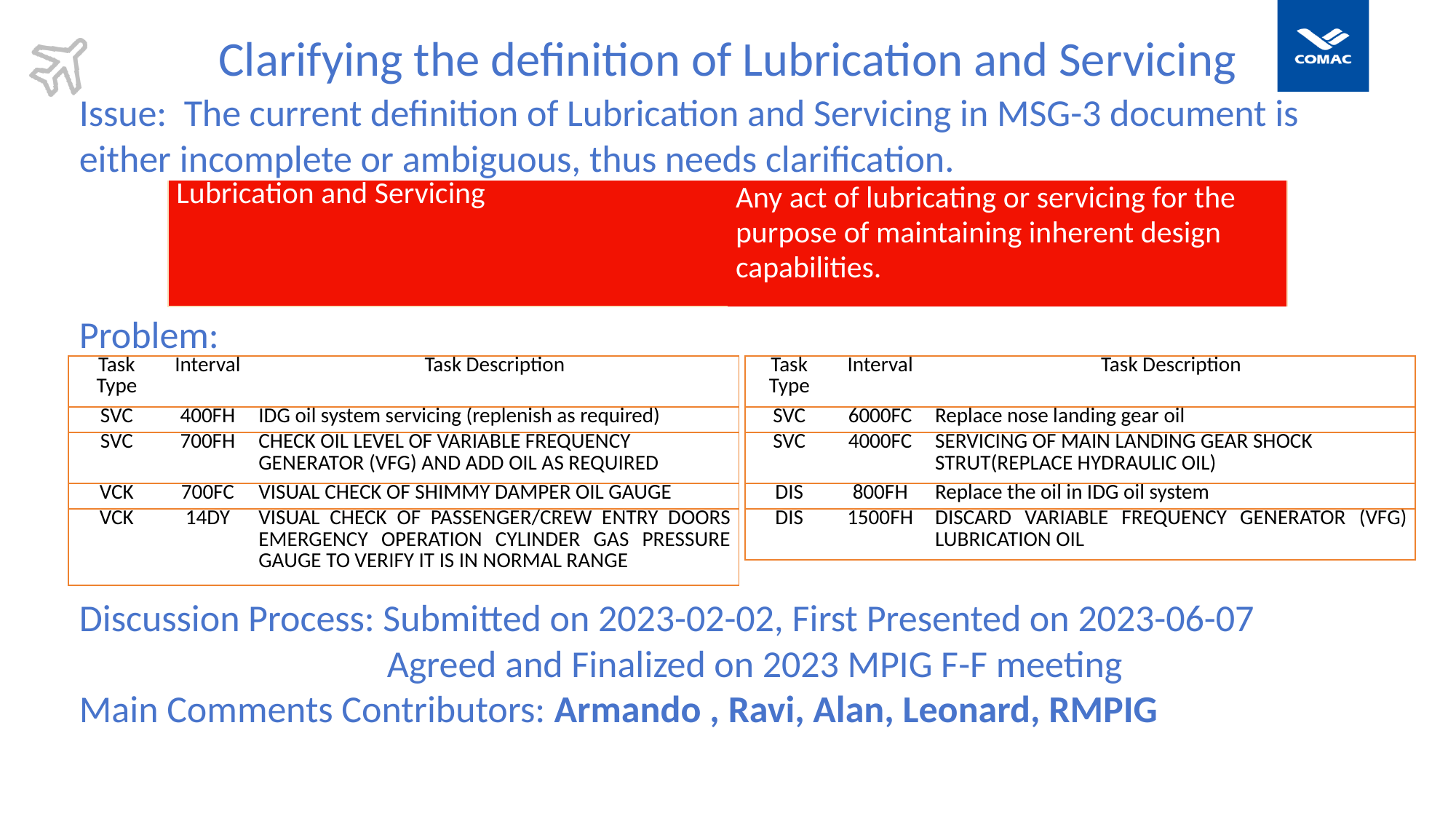

Clarifying the definition of Lubrication and Servicing
Issue:  The current definition of Lubrication and Servicing in MSG-3 document is either incomplete or ambiguous, thus needs clarification.
| Lubrication and Servicing | Any act of lubricating or servicing for the purpose of maintaining inherent design capabilities. |
| --- | --- |
Problem:
| Task Type | Interval | Task Description |
| --- | --- | --- |
| SVC | 400FH | IDG oil system servicing (replenish as required) |
| SVC | 700FH | CHECK OIL LEVEL OF VARIABLE FREQUENCY GENERATOR (VFG) AND ADD OIL AS REQUIRED |
| VCK | 700FC | VISUAL CHECK OF SHIMMY DAMPER OIL GAUGE |
| VCK | 14DY | VISUAL CHECK OF PASSENGER/CREW ENTRY DOORS EMERGENCY OPERATION CYLINDER GAS PRESSURE GAUGE TO VERIFY IT IS IN NORMAL RANGE |
| Task Type | Interval | Task Description |
| --- | --- | --- |
| SVC | 6000FC | Replace nose landing gear oil |
| SVC | 4000FC | SERVICING OF MAIN LANDING GEAR SHOCK STRUT(REPLACE HYDRAULIC OIL) |
| DIS | 800FH | Replace the oil in IDG oil system |
| DIS | 1500FH | DISCARD VARIABLE FREQUENCY GENERATOR (VFG) LUBRICATION OIL |
Discussion Process: Submitted on 2023-02-02, First Presented on 2023-06-07
                                    Agreed and Finalized on 2023 MPIG F-F meeting
Main Comments Contributors: Armando , Ravi, Alan, Leonard, RMPIG